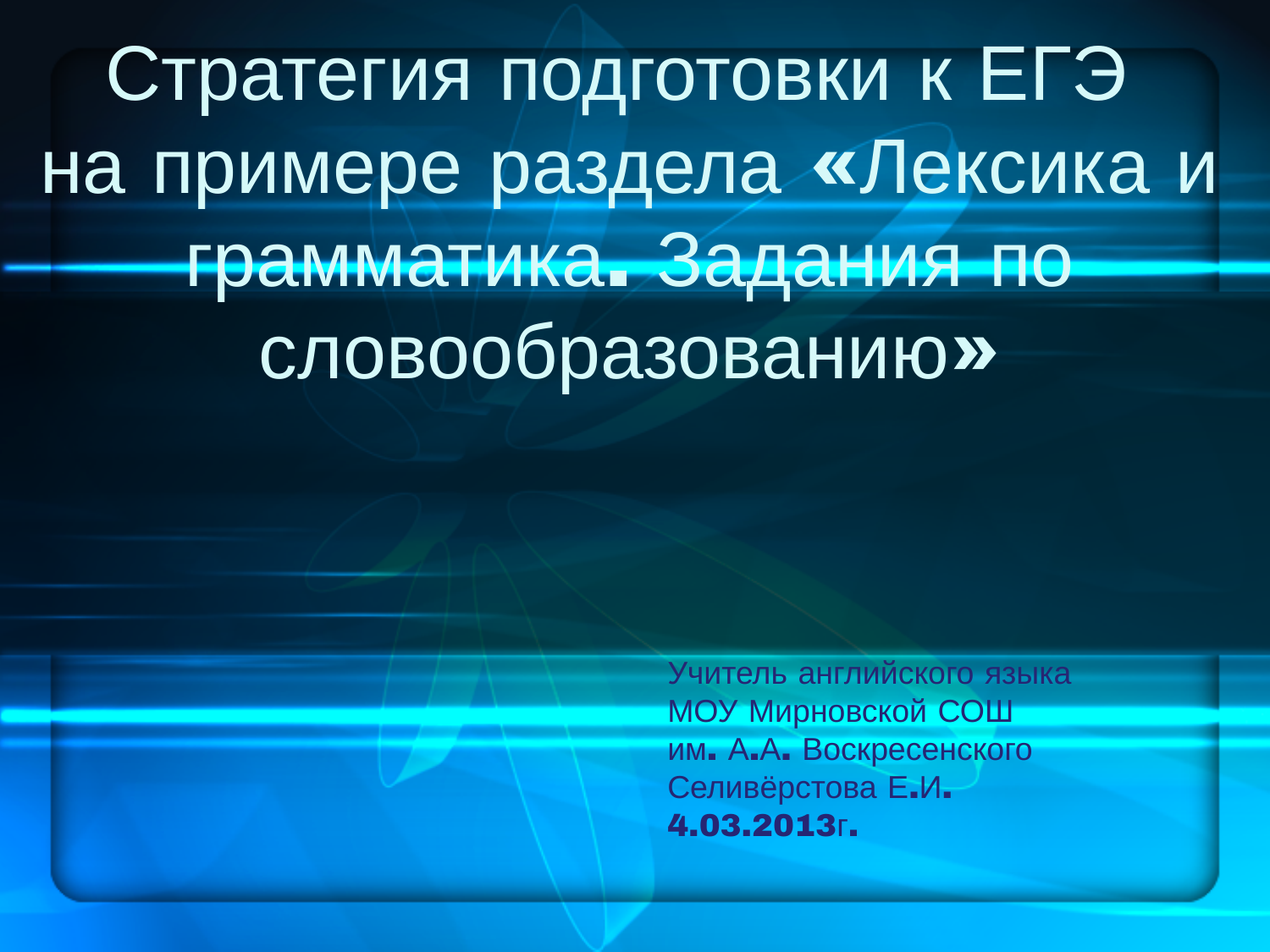

Стратегия подготовки к ЕГЭ
на примере раздела «Лексика и грамматика. Задания по словообразованию»

Учитель английского языка
МОУ Мирновской СОШ
им. А.А. Воскресенского
Селивёрстова Е.И.
4.03.2013г.